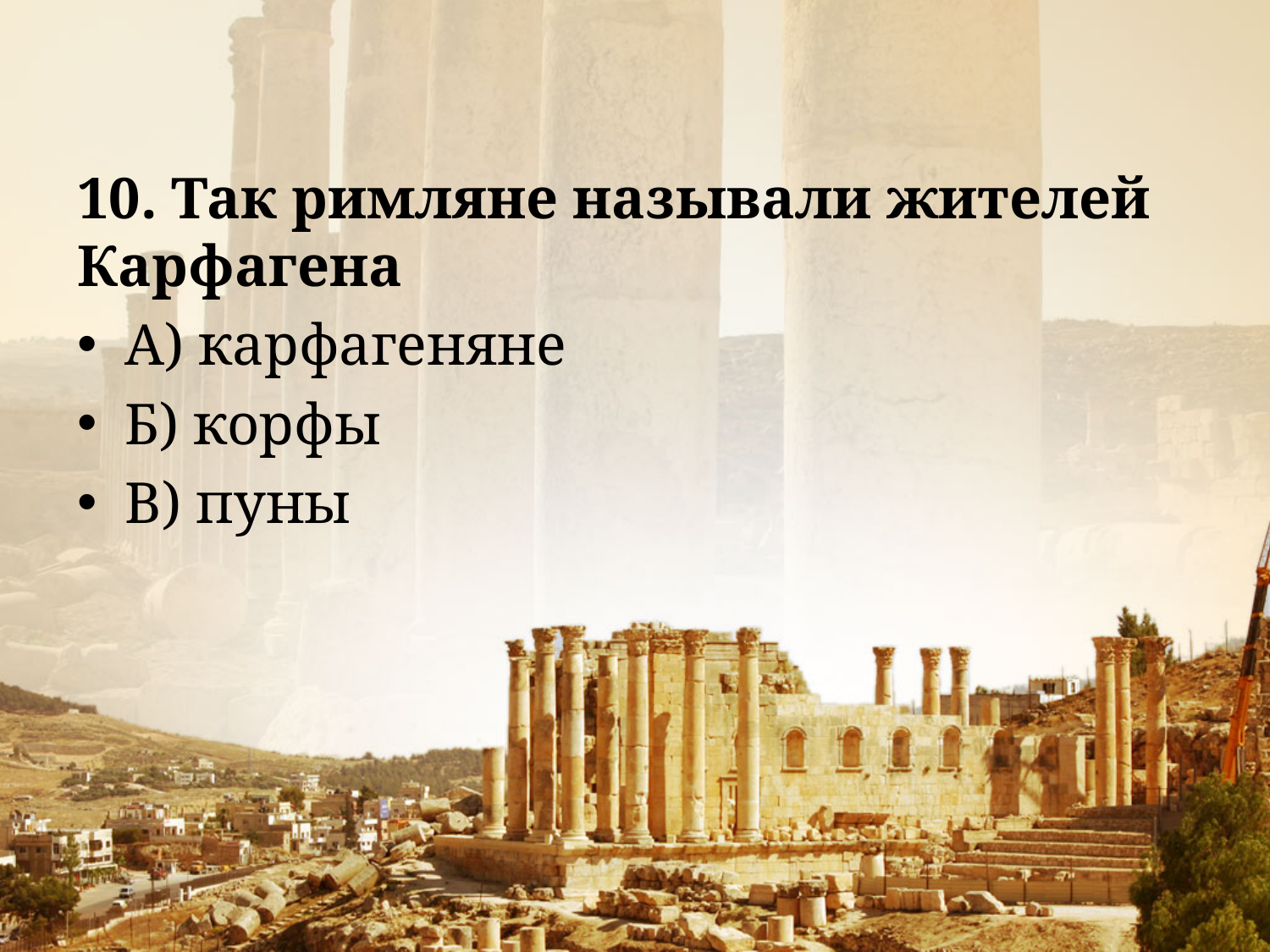

#
10. Так римляне называли жителей Карфагена
А) карфагеняне
Б) корфы
В) пуны